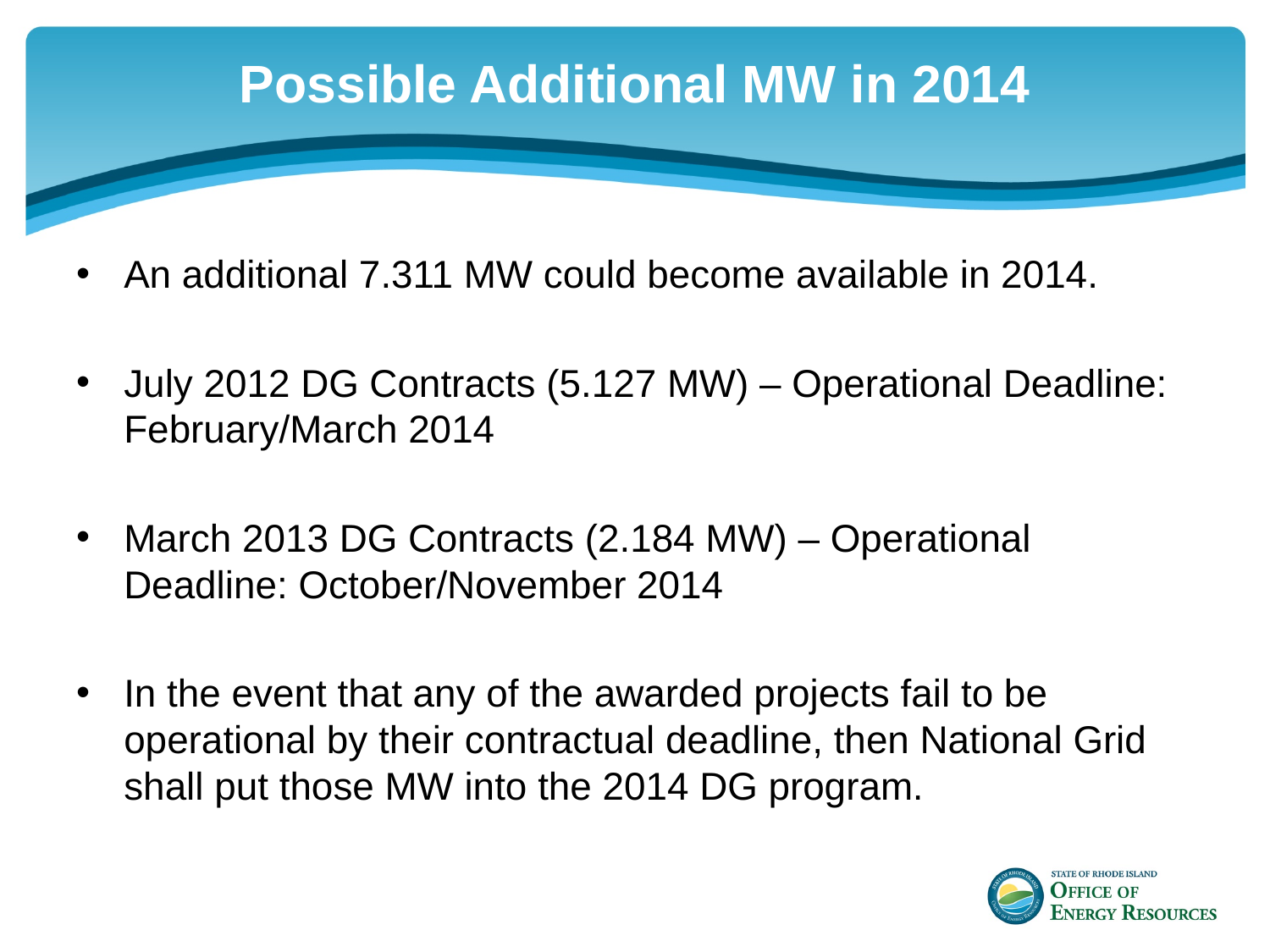

# Possible Additional MW in 2014
An additional 7.311 MW could become available in 2014.

July 2012 DG Contracts (5.127 MW) – Operational Deadline: February/March 2014

March 2013 DG Contracts (2.184 MW) – Operational Deadline: October/November 2014

In the event that any of the awarded projects fail to be operational by their contractual deadline, then National Grid shall put those MW into the 2014 DG program.